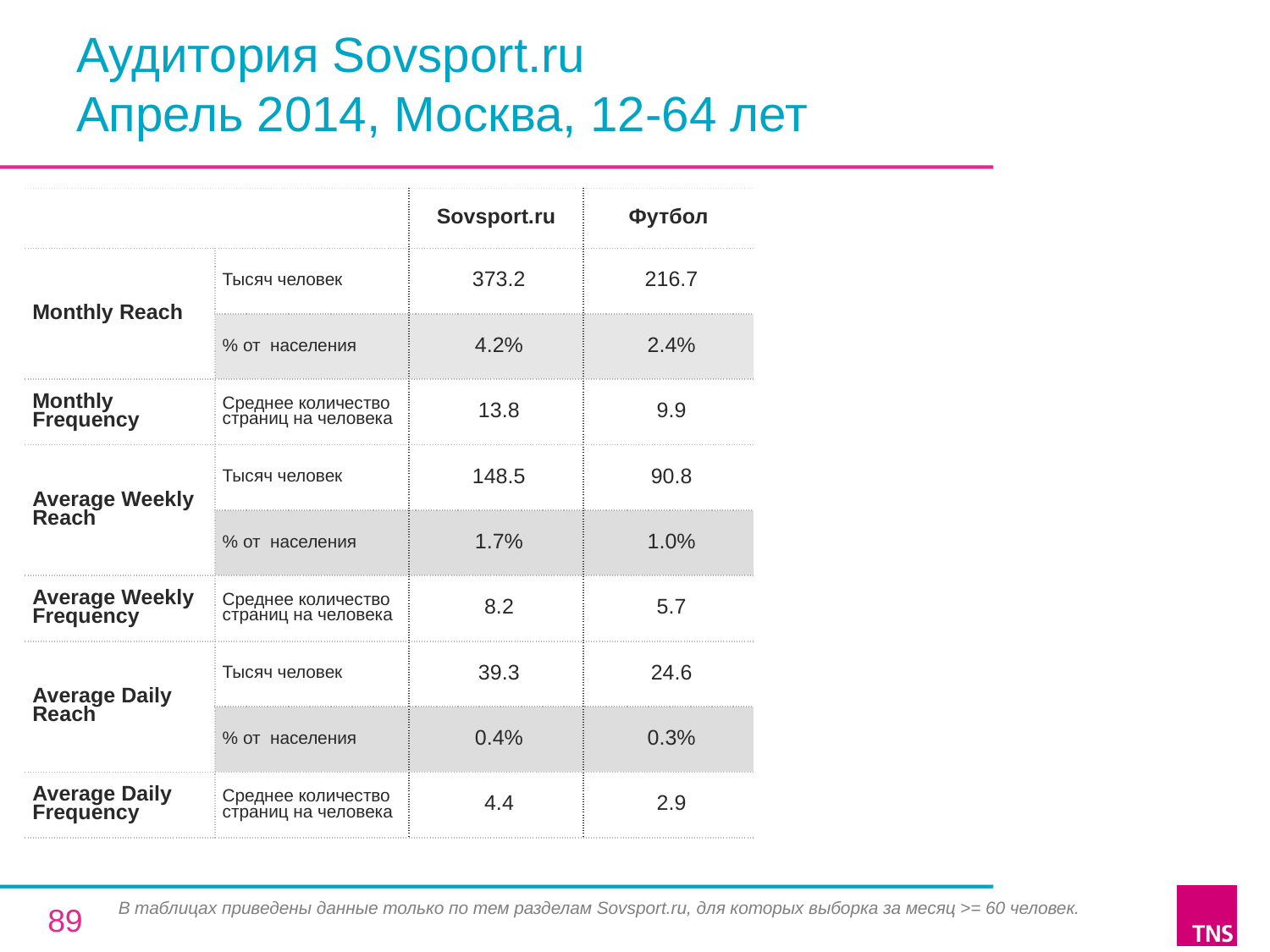

# Аудитория Sovsport.ru Апрель 2014, Москва, 12-64 лет
|  |  | Sovsport.ru | Футбол |
| --- | --- | --- | --- |
| Monthly Reach | Тысяч человек | 373.2 | 216.7 |
|  | % от населения | 4.2% | 2.4% |
| Monthly Frequency | Среднее количество страниц на человека | 13.8 | 9.9 |
| Average Weekly Reach | Тысяч человек | 148.5 | 90.8 |
|  | % от населения | 1.7% | 1.0% |
| Average Weekly Frequency | Среднее количество страниц на человека | 8.2 | 5.7 |
| Average Daily Reach | Тысяч человек | 39.3 | 24.6 |
|  | % от населения | 0.4% | 0.3% |
| Average Daily Frequency | Среднее количество страниц на человека | 4.4 | 2.9 |
В таблицах приведены данные только по тем разделам Sovsport.ru, для которых выборка за месяц >= 60 человек.
89